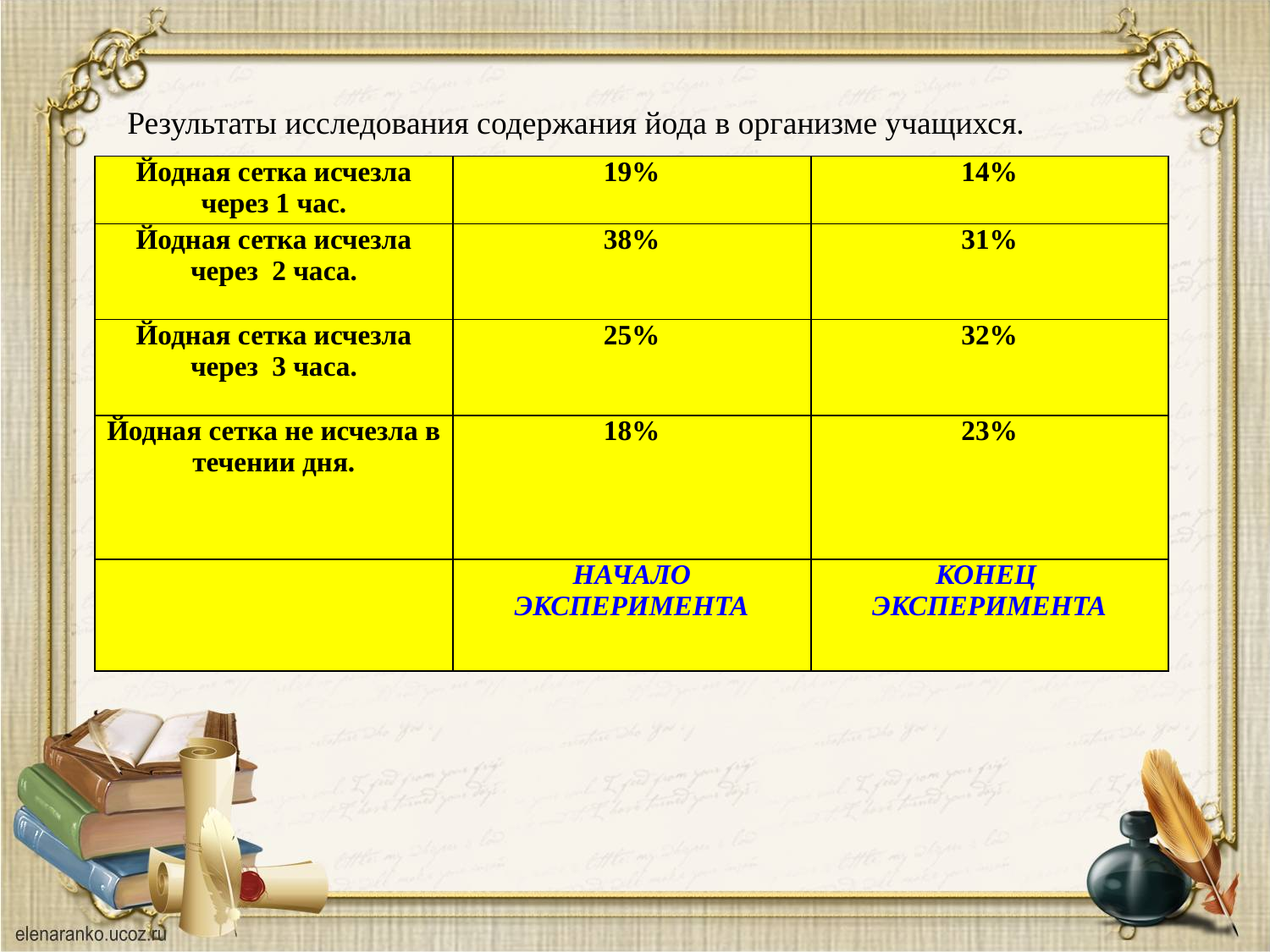

Результаты исследования содержания йода в организме учащихся.
| Йодная сетка исчезла через 1 час. | 19% | 14% |
| --- | --- | --- |
| Йодная сетка исчезла через 2 часа. | 38% | 31% |
| Йодная сетка исчезла через 3 часа. | 25% | 32% |
| Йодная сетка не исчезла в течении дня. | 18% | 23% |
|  | НАЧАЛО ЭКСПЕРИМЕНТА | КОНЕЦ ЭКСПЕРИМЕНТА |